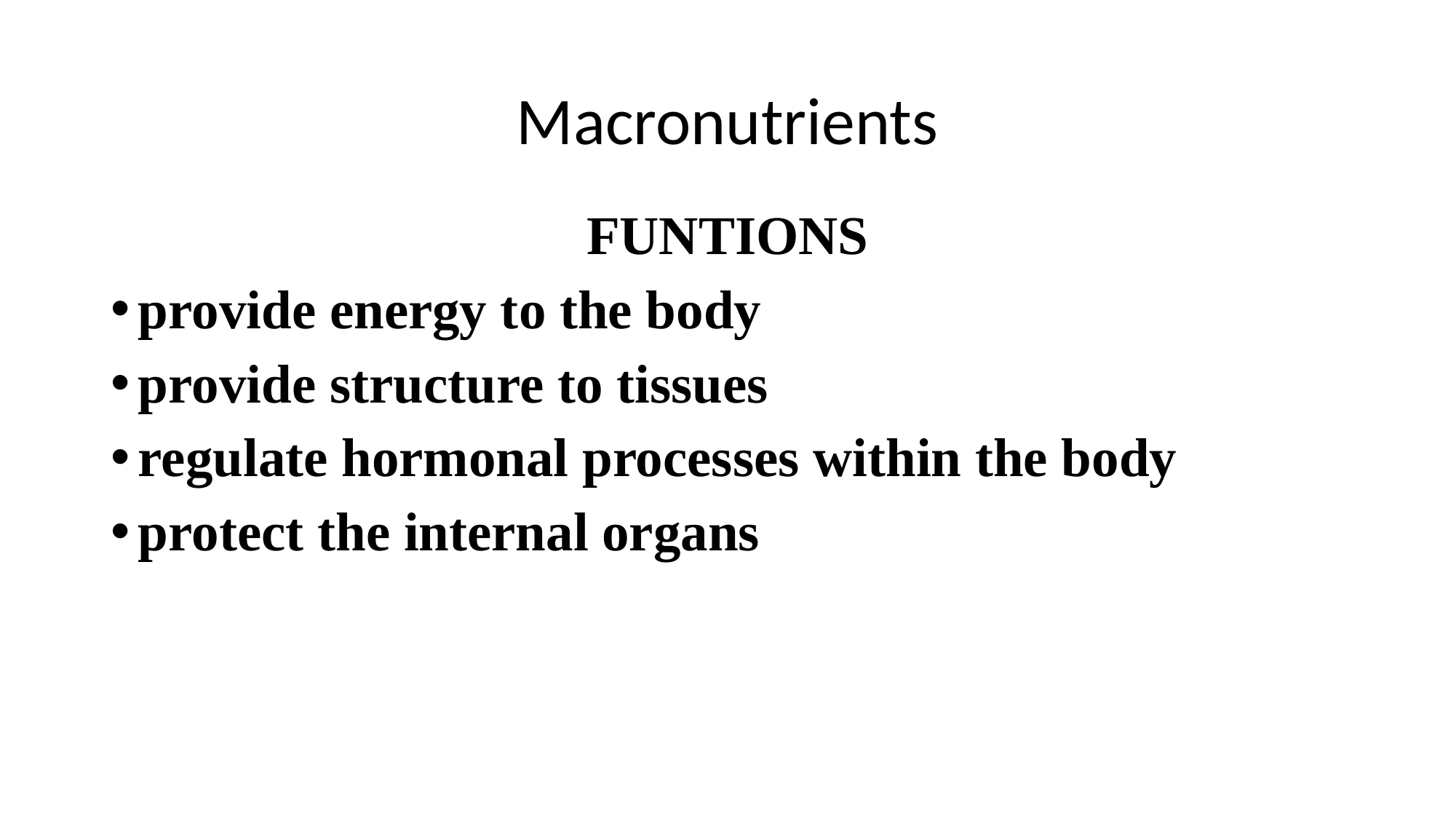

# Macronutrients
FUNTIONS
provide energy to the body
provide structure to tissues
regulate hormonal processes within the body
protect the internal organs